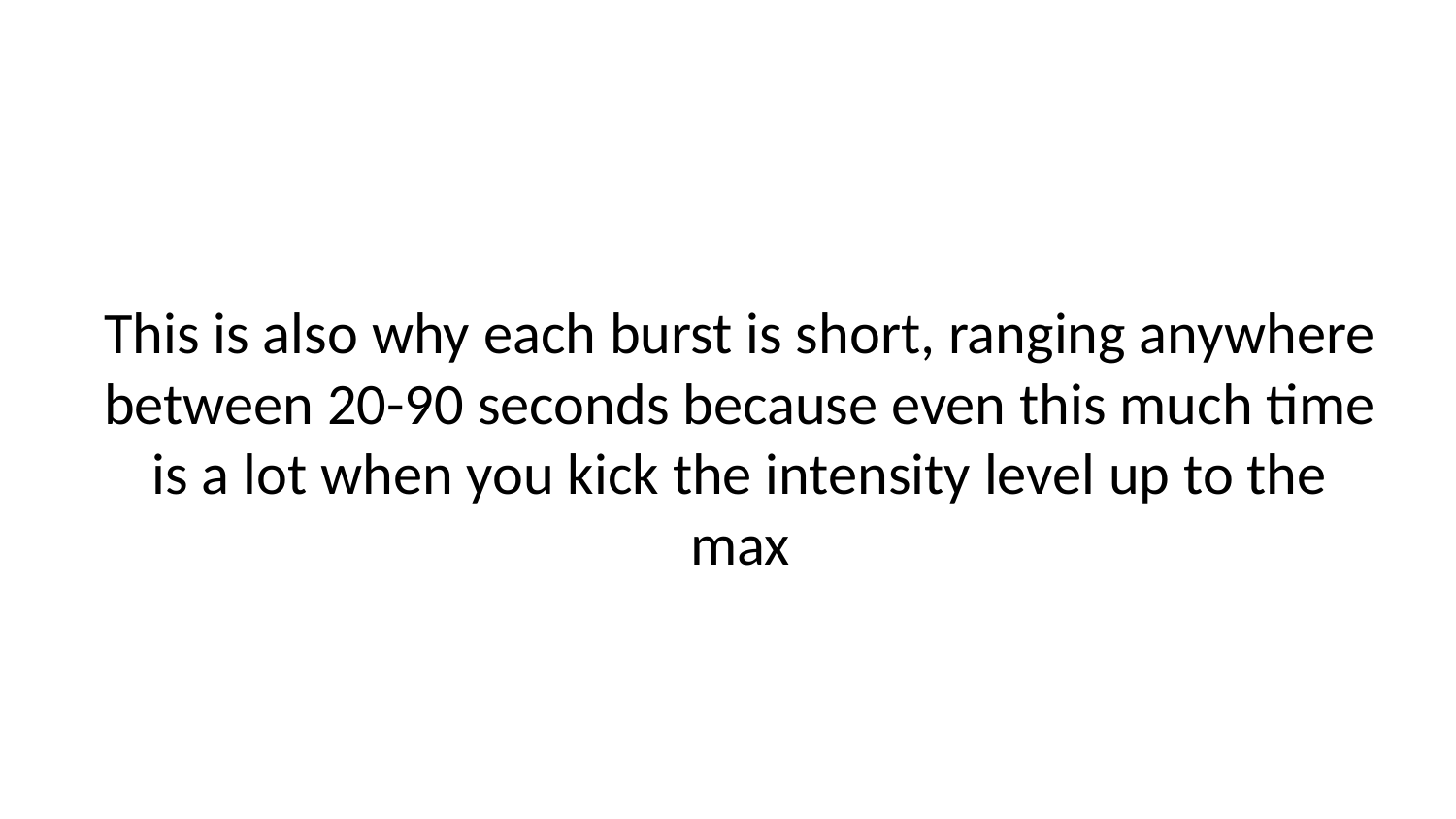

This is also why each burst is short, ranging anywhere between 20-90 seconds because even this much time is a lot when you kick the intensity level up to the max